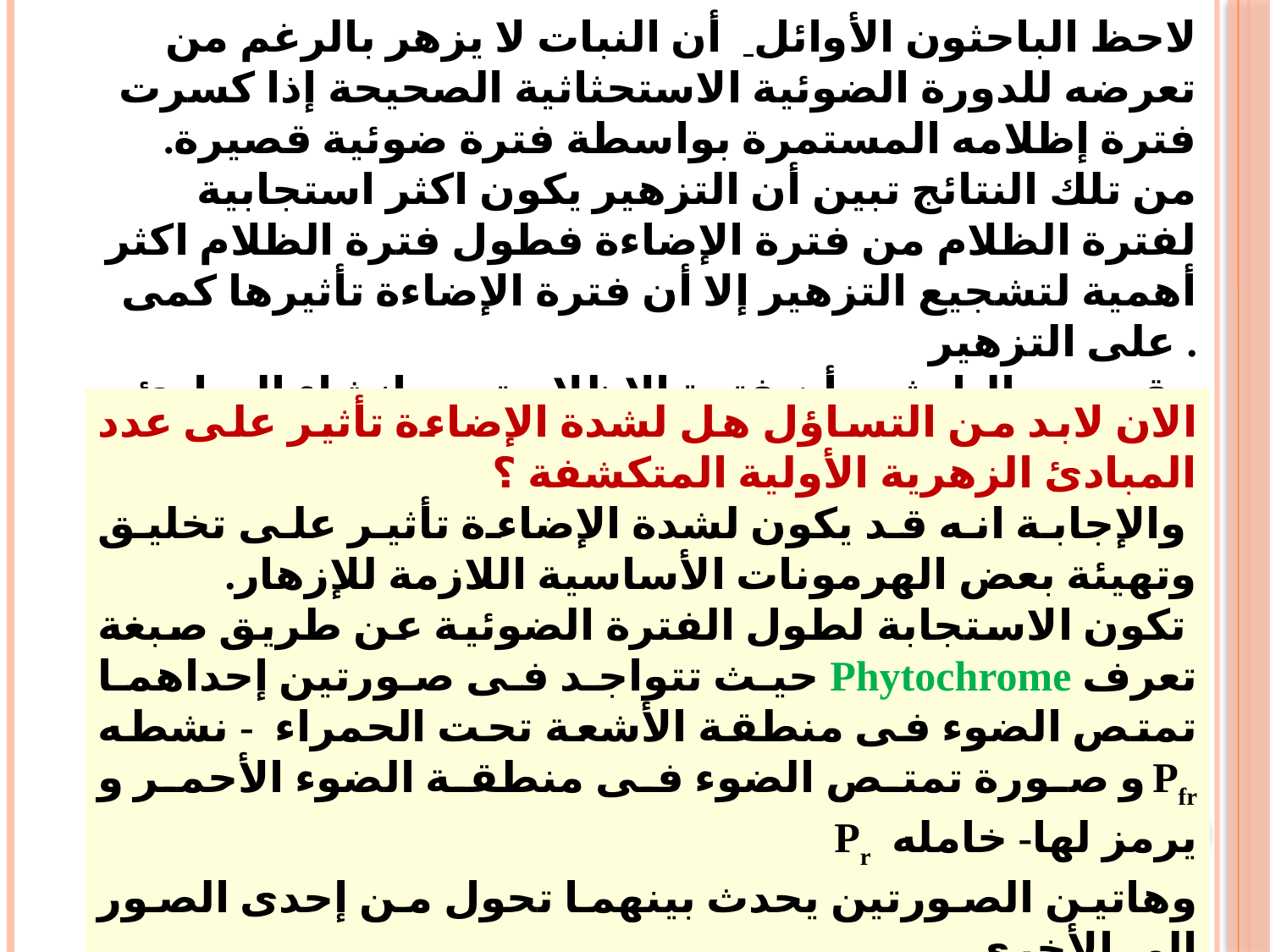

لاحظ الباحثون الأوائل   أن النبات لا يزهر بالرغم من تعرضه للدورة الضوئية الاستحثاثية الصحيحة إذا كسرت فترة إظلامه المستمرة بواسطة فترة ضوئية قصيرة.
من تلك النتائج تبين أن التزهير يكون اكثر استجابية لفترة الظلام من فترة الإضاءة فطول فترة الظلام اكثر أهمية لتشجيع التزهير إلا أن فترة الإضاءة تأثيرها كمى على التزهير .
وقد وجد الباحثين أن فترة الإظلام تحدد إنشاء المبادئ الزهرية Initiation of floral primoridia  إلا أن طول الفترة الضوئية يؤثر فى عدد المبادئ الزهرية .
الان لابد من التساؤل هل لشدة الإضاءة تأثير على عدد المبادئ الزهرية الأولية المتكشفة ؟
 والإجابة انه قد يكون لشدة الإضاءة تأثير على تخليق وتهيئة بعض الهرمونات الأساسية اللازمة للإزهار.
 تكون الاستجابة لطول الفترة الضوئية عن طريق صبغة تعرف Phytochrome حيث تتواجد فى صورتين إحداهما تمتص الضوء فى منطقة الأشعة تحت الحمراء  - نشطه Pfr و صورة تمتص الضوء فى منطقة الضوء الأحمر و يرمز لها- خامله  Pr
وهاتين الصورتين يحدث بينهما تحول من إحدى الصور إلى الأخرى .